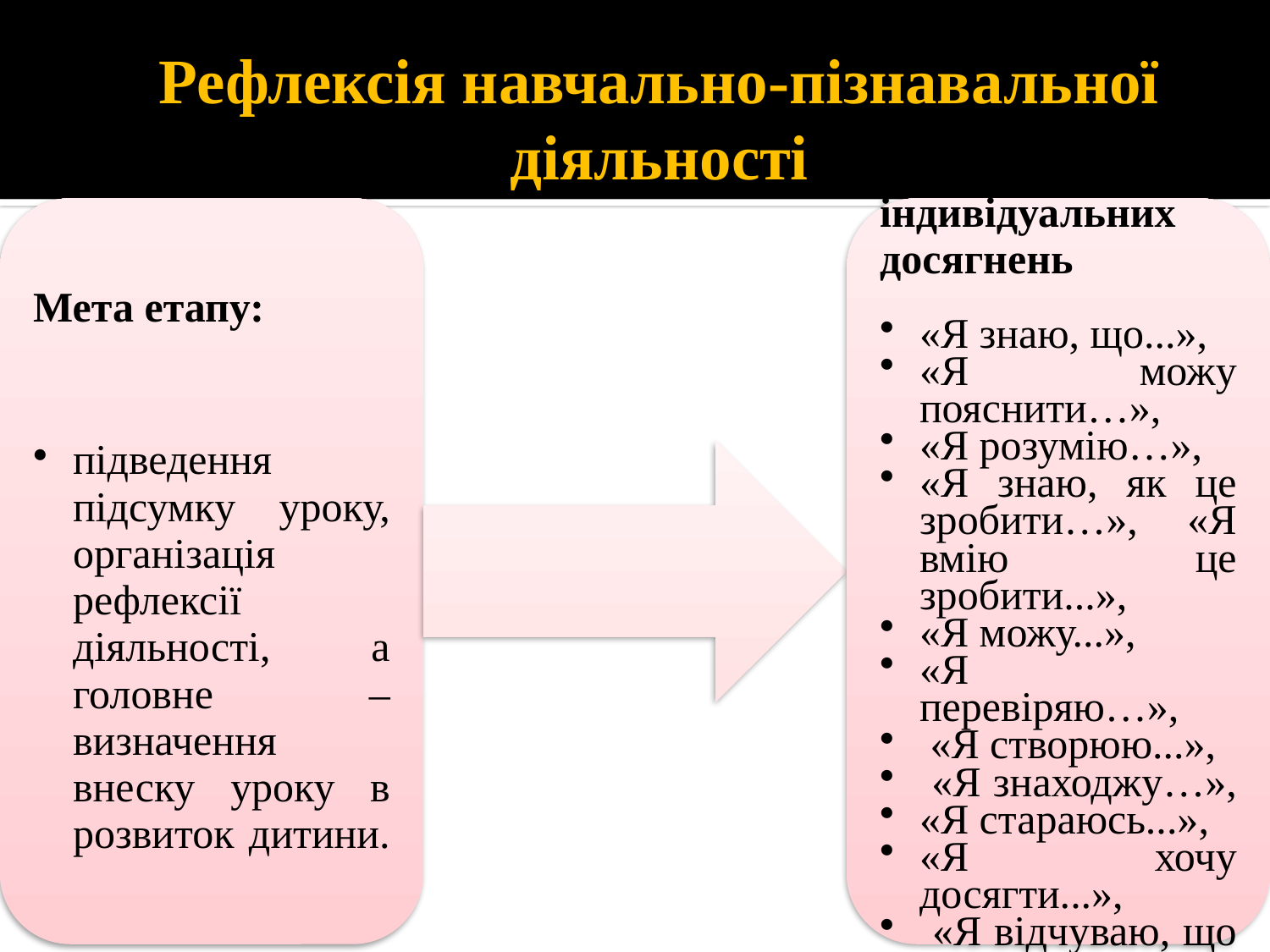

Рефлексія навчально-пізнавальної діяльності
Мета етапу:
«Я знаю, що...»,
«Я можу пояснити…»,
«Я розумію…»,
«Я можу...»,
 «Я створюю...»,
 «Я знаходжу…»,
«Я стараюсь...»,
«Я хочу досягти...»,